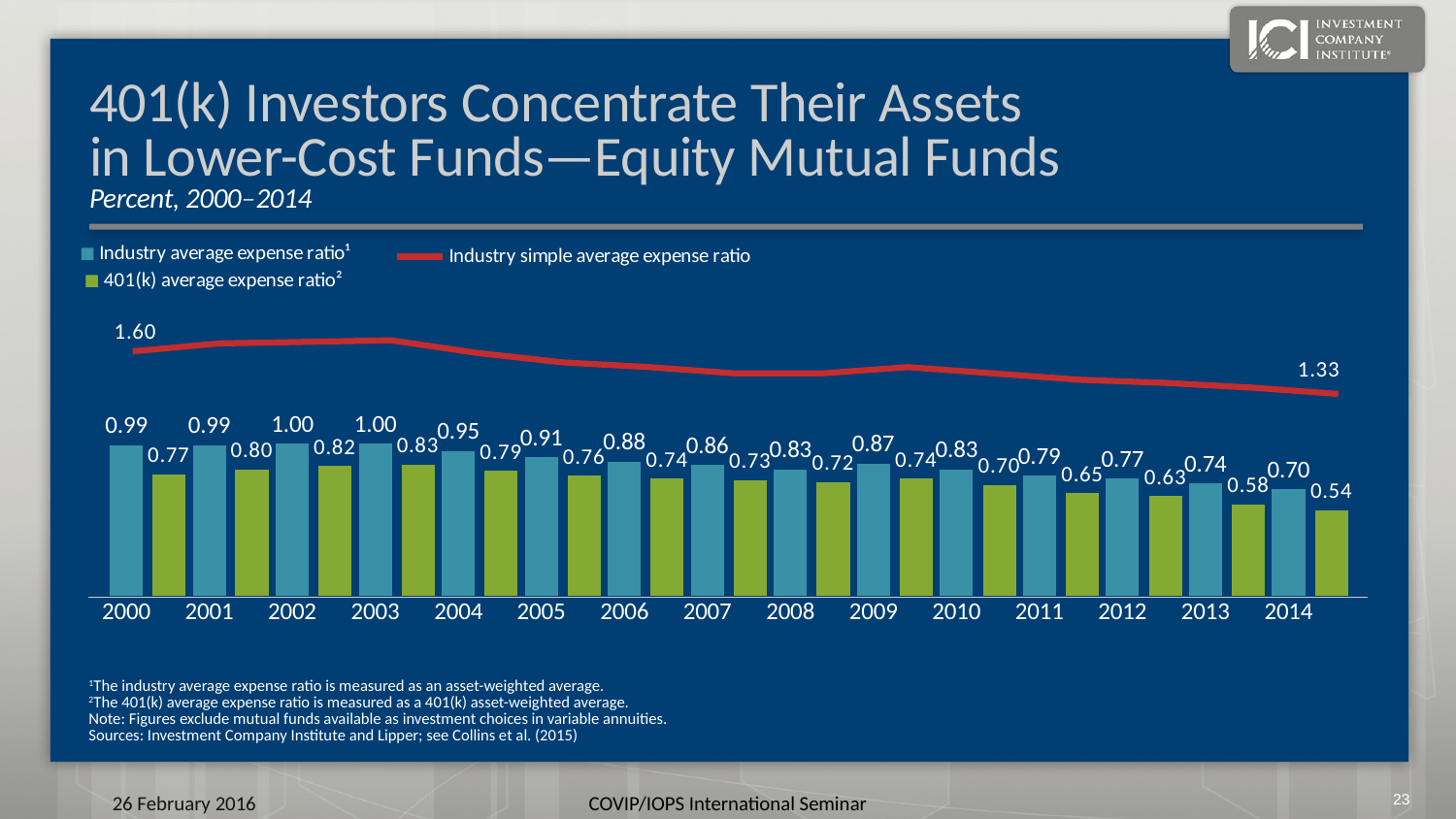

# 401(k) Investors Concentrate Their Assets in Lower-Cost Funds—Equity Mutual Funds Percent, 2000–2014

### Chart

| Category | Industry average expense ratio¹ |
|---|---|
| 2000 | 0.99 |
| 2001 | 0.99 |
| 2002 | 1.0 |
| 2003 | 1.0 |
| 2004 | 0.95 |
| 2005 | 0.91 |
| 2006 | 0.88 |
| 2007 | 0.86 |
| 2008 | 0.83 |
| 2009 | 0.87 |
| 2010 | 0.83 |
| 2011 | 0.79 |
| 2012 | 0.77 |
| 2013 | 0.74 |
| 2014 | 0.7 |

### Chart

| Category | 401(k) average expense ratio² |
|---|---|
| 2000 | 0.77 |
| 2001 | 0.8 |
| 2002 | 0.82 |
| 2003 | 0.83 |
| 2004 | 0.79 |
| 2005 | 0.76 |
| 2006 | 0.74 |
| 2007 | 0.73 |
| 2008 | 0.72 |
| 2009 | 0.74 |
| 2010 | 0.7 |
| 2011 | 0.65 |
| 2012 | 0.63 |
| 2013 | 0.58 |
| 2014 | 0.54 |

### Chart

| Category | Industry simple average expense ratio |
|---|---|
| 2000 | 1.6 |
| 2001 | 1.65 |
| 2002 | 1.66 |
| 2003 | 1.67 |
| 2004 | 1.59 |
| 2005 | 1.53 |
| 2006 | 1.5 |
| 2007 | 1.46 |
| 2008 | 1.46 |
| 2009 | 1.5 |
| 2010 | 1.46 |
| 2011 | 1.42 |
| 2012 | 1.4 |
| 2013 | 1.37 |
| 2014 | 1.33 |
1The industry average expense ratio is measured as an asset-weighted average.
2The 401(k) average expense ratio is measured as a 401(k) asset-weighted average.
Note: Figures exclude mutual funds available as investment choices in variable annuities.
Sources: Investment Company Institute and Lipper; see Collins et al. (2015)
23
26 February 2016
COVIP/IOPS International Seminar